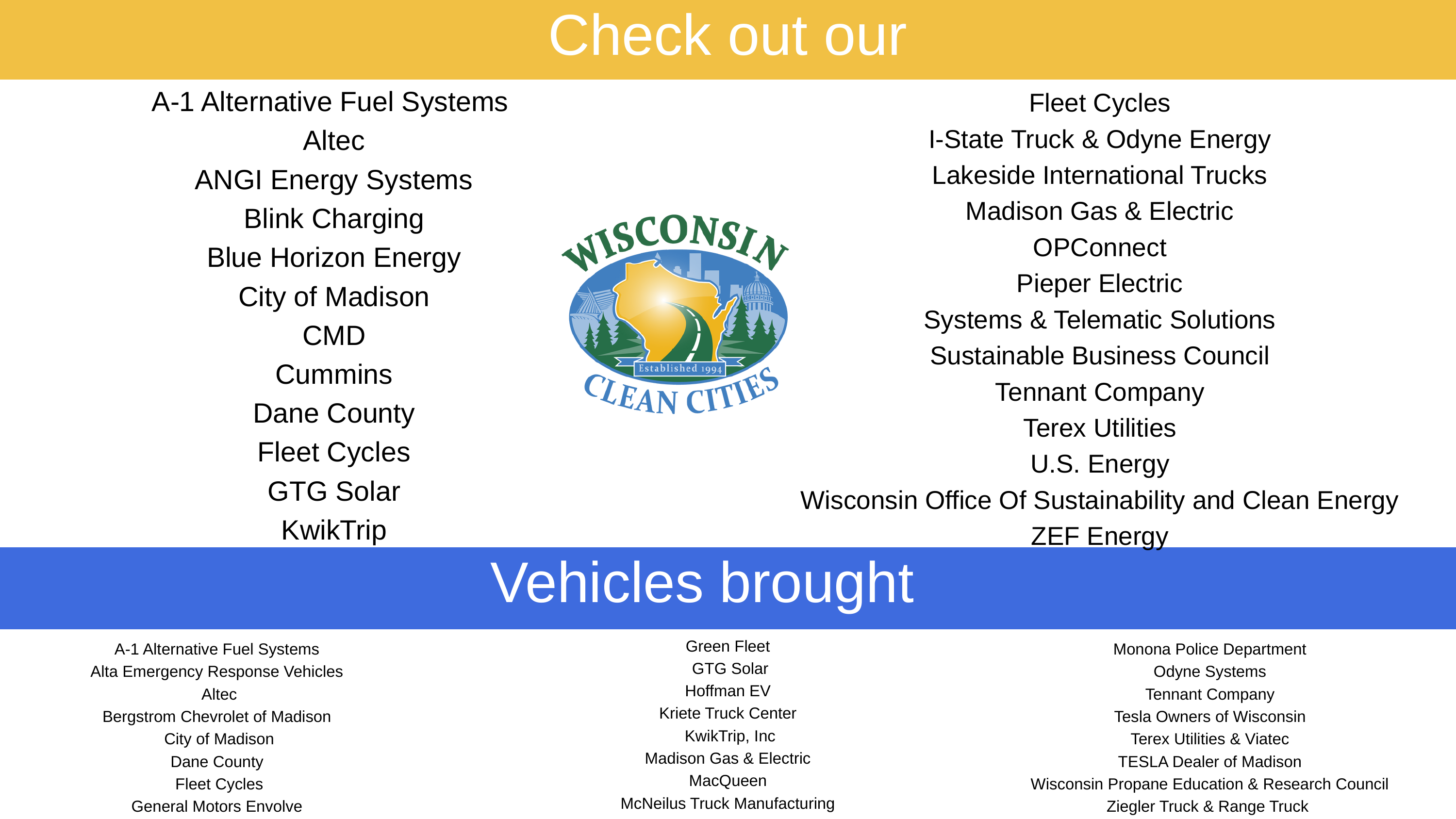

Check out our Exhibitors:
A-1 Alternative Fuel Systems
 Altec
 ANGI Energy Systems
 Blink Charging
 Blue Horizon Energy
 City of Madison
 CMD
 Cummins
 Dane County
 Fleet Cycles
 GTG Solar
 KwikTrip

 Fleet Cycles
 I-State Truck & Odyne Energy
 Lakeside International Trucks
 Madison Gas & Electric
 OPConnect
 Pieper Electric
 Systems & Telematic Solutions
 Sustainable Business Council
 Tennant Company
 Terex Utilities
 U.S. Energy
 Wisconsin Office Of Sustainability and Clean Energy
 ZEF Energy

Vehicles brought by:

Green Fleet
 GTG Solar
Hoffman EV
Kriete Truck Center
 KwikTrip, Inc
Madison Gas & Electric
MacQueen
McNeilus Truck Manufacturing

A-1 Alternative Fuel Systems
Alta Emergency Response Vehicles
 Altec
Bergstrom Chevrolet of Madison
 City of Madison
Dane County
 Fleet Cycles
General Motors Envolve
Monona Police Department
Odyne Systems
Tennant Company
Tesla Owners of Wisconsin
Terex Utilities & Viatec
TESLA Dealer of Madison
Wisconsin Propane Education & Research Council
Ziegler Truck & Range Truck